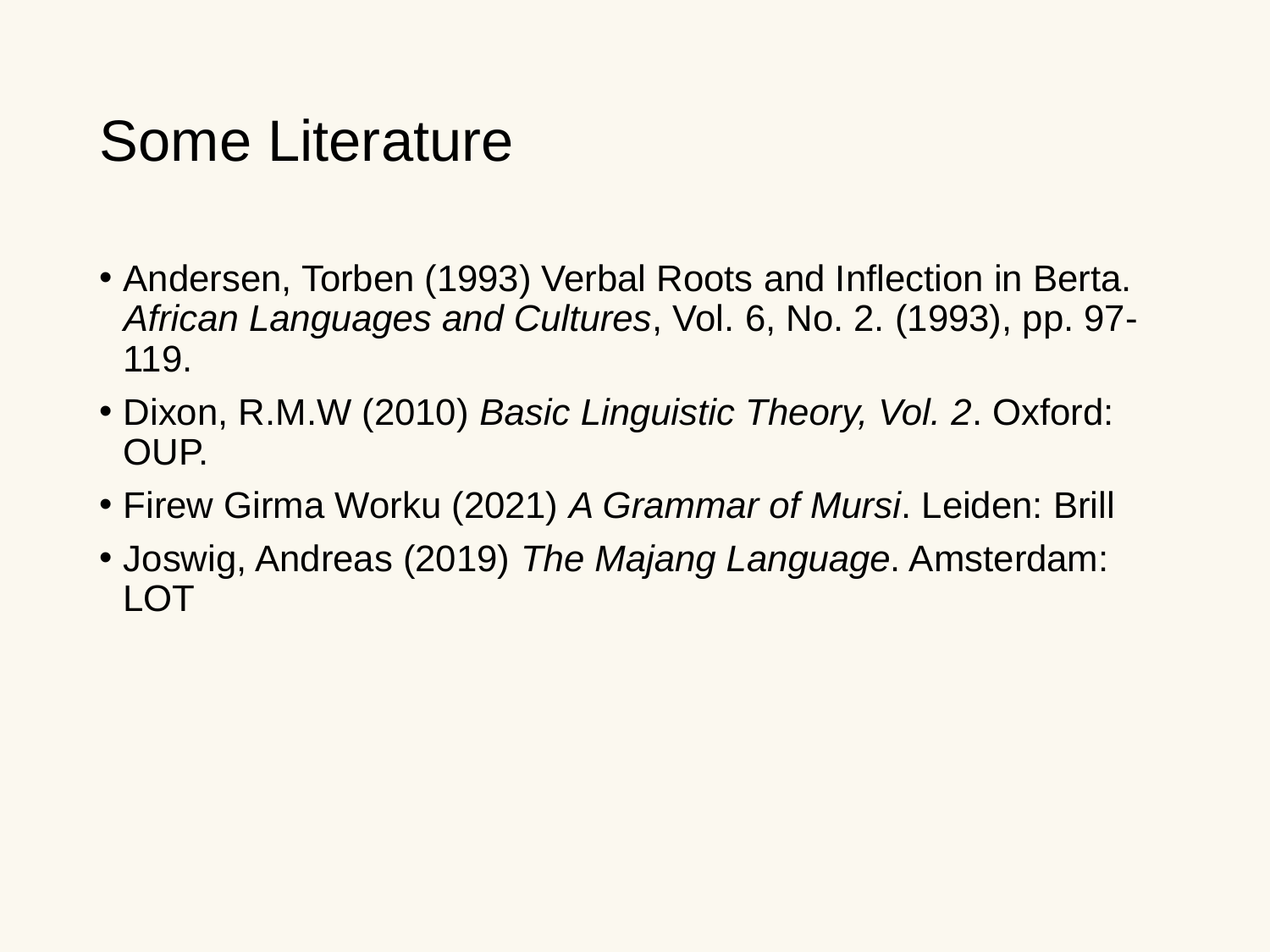

Some Literature
Andersen, Torben (1993) Verbal Roots and Inflection in Berta. African Languages and Cultures, Vol. 6, No. 2. (1993), pp. 97-119.
Dixon, R.M.W (2010) Basic Linguistic Theory, Vol. 2. Oxford: OUP.
Firew Girma Worku (2021) A Grammar of Mursi. Leiden: Brill
Joswig, Andreas (2019) The Majang Language. Amsterdam: LOT